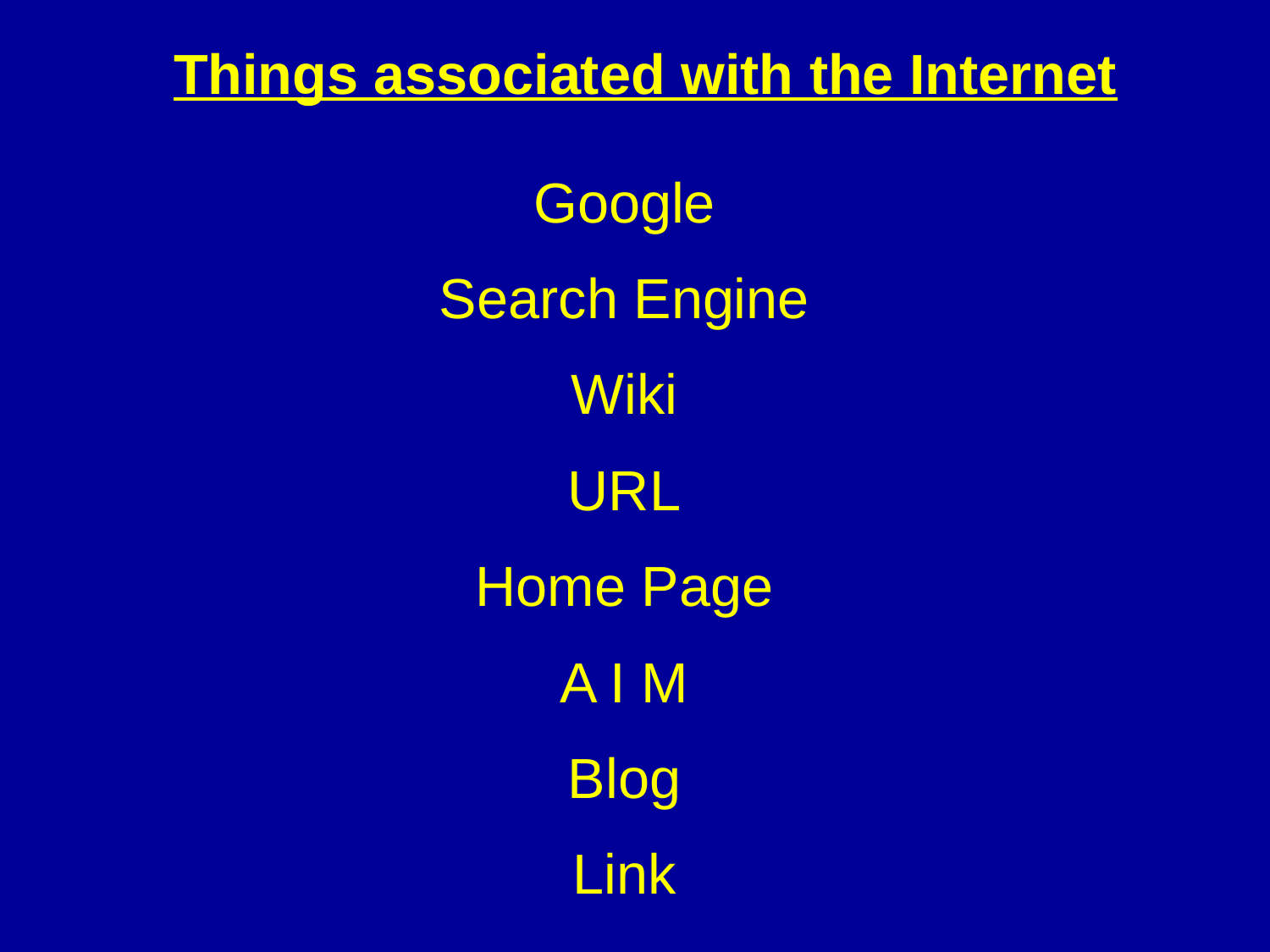

Things associated with the Internet
Google
Search Engine
Wiki
URL
Home Page
A I M
Blog
Link